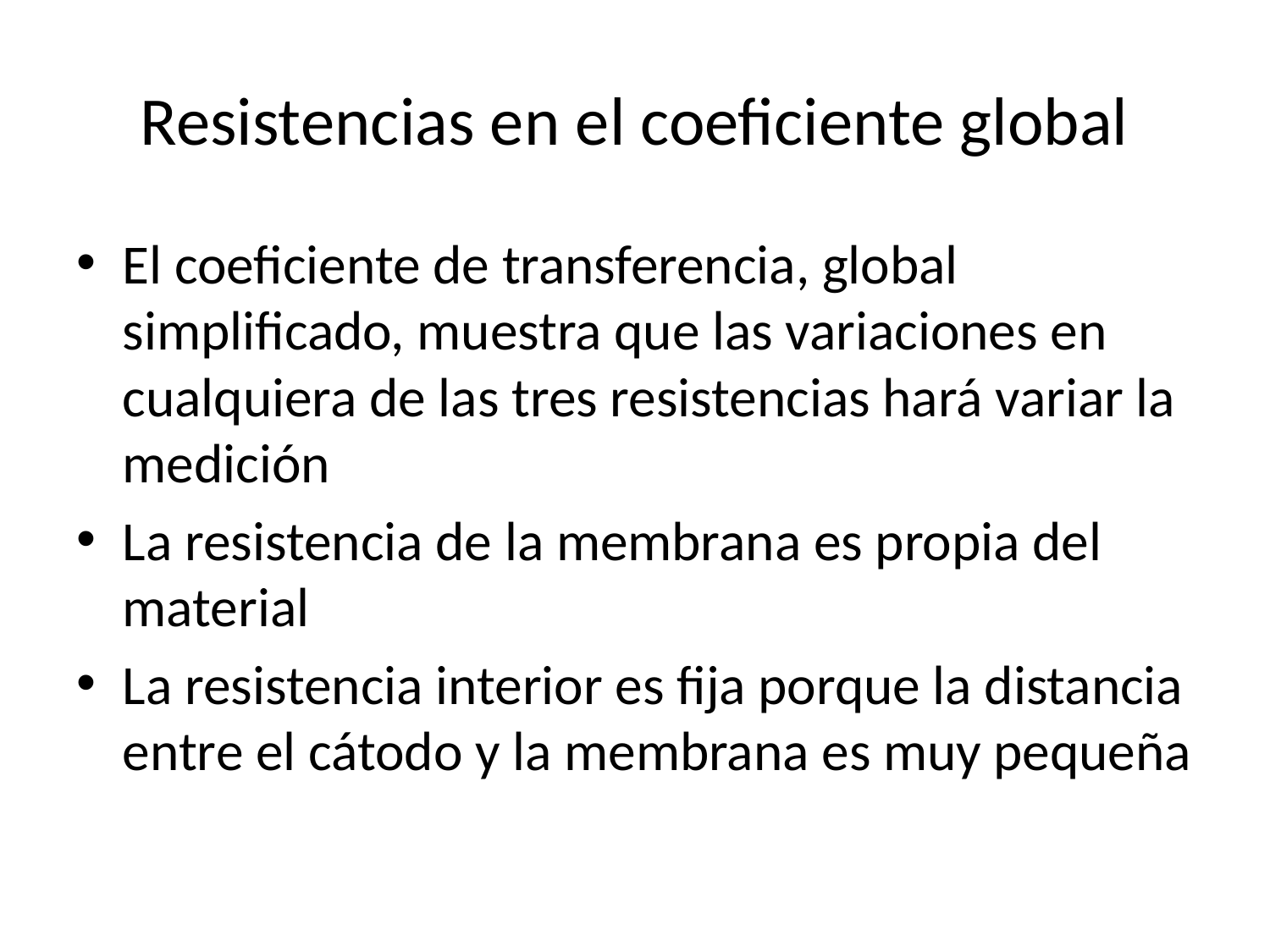

# Resistencias en el coeficiente global
El coeficiente de transferencia, global simplificado, muestra que las variaciones en cualquiera de las tres resistencias hará variar la medición
La resistencia de la membrana es propia del material
La resistencia interior es fija porque la distancia entre el cátodo y la membrana es muy pequeña